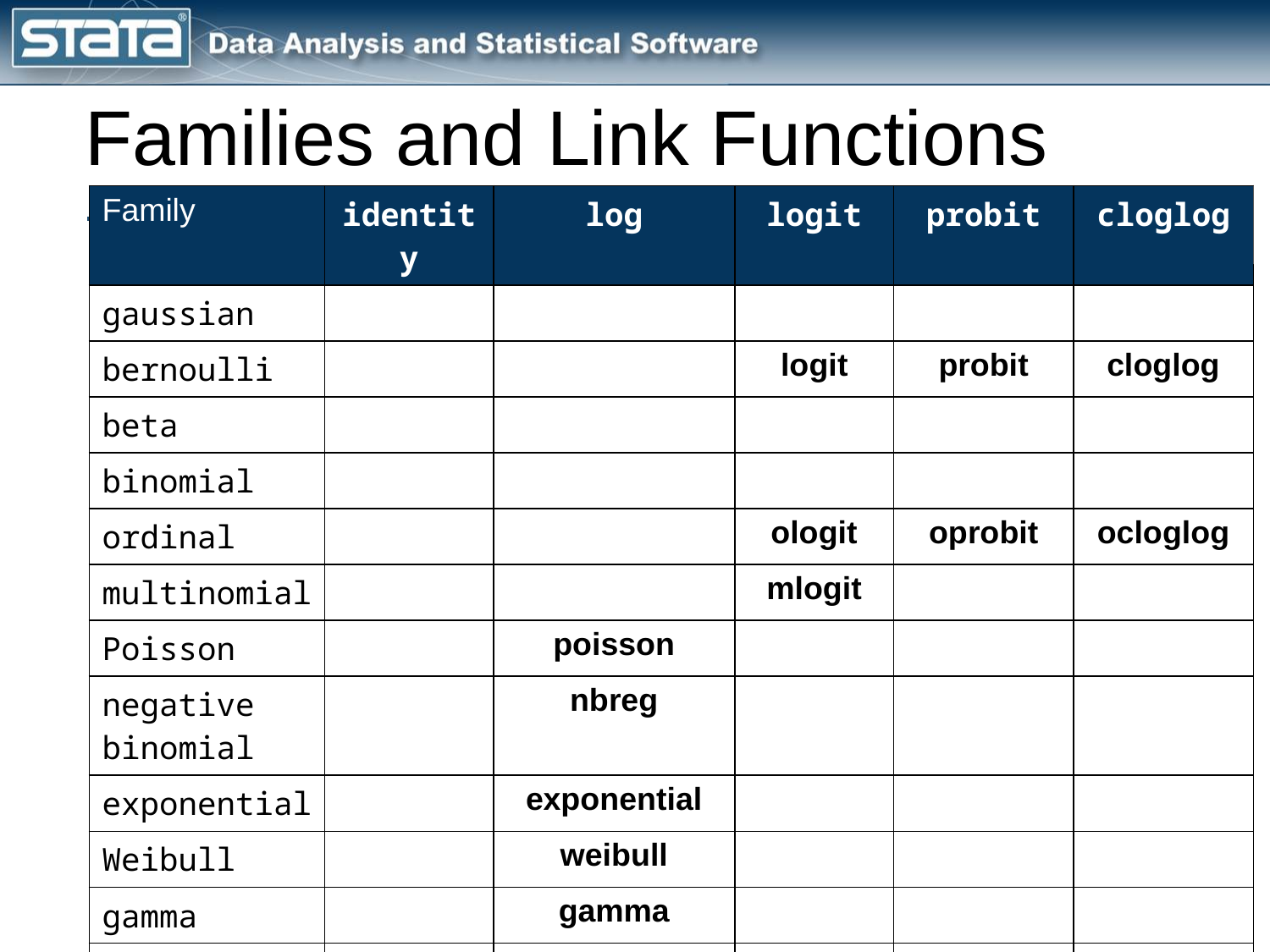

# Families and Link Functions
| Family | identity | log | logit | probit | cloglog |
| --- | --- | --- | --- | --- | --- |
| gaussian |  |  |  |  |  |
| bernoulli |  |  | logit | probit | cloglog |
| beta |  |  |  |  |  |
| binomial |  |  |  |  |  |
| ordinal |  |  | ologit | oprobit | ocloglog |
| multinomial |  |  | mlogit |  |  |
| Poisson |  | poisson |  |  |  |
| negative binomial |  | nbreg |  |  |  |
| exponential |  | exponential |  |  |  |
| Weibull |  | weibull |  |  |  |
| gamma |  | gamma |  |  |  |
| loglogistic |  | loglogistic |  |  |  |
| lognormal |  | lognormal |  |  |  |